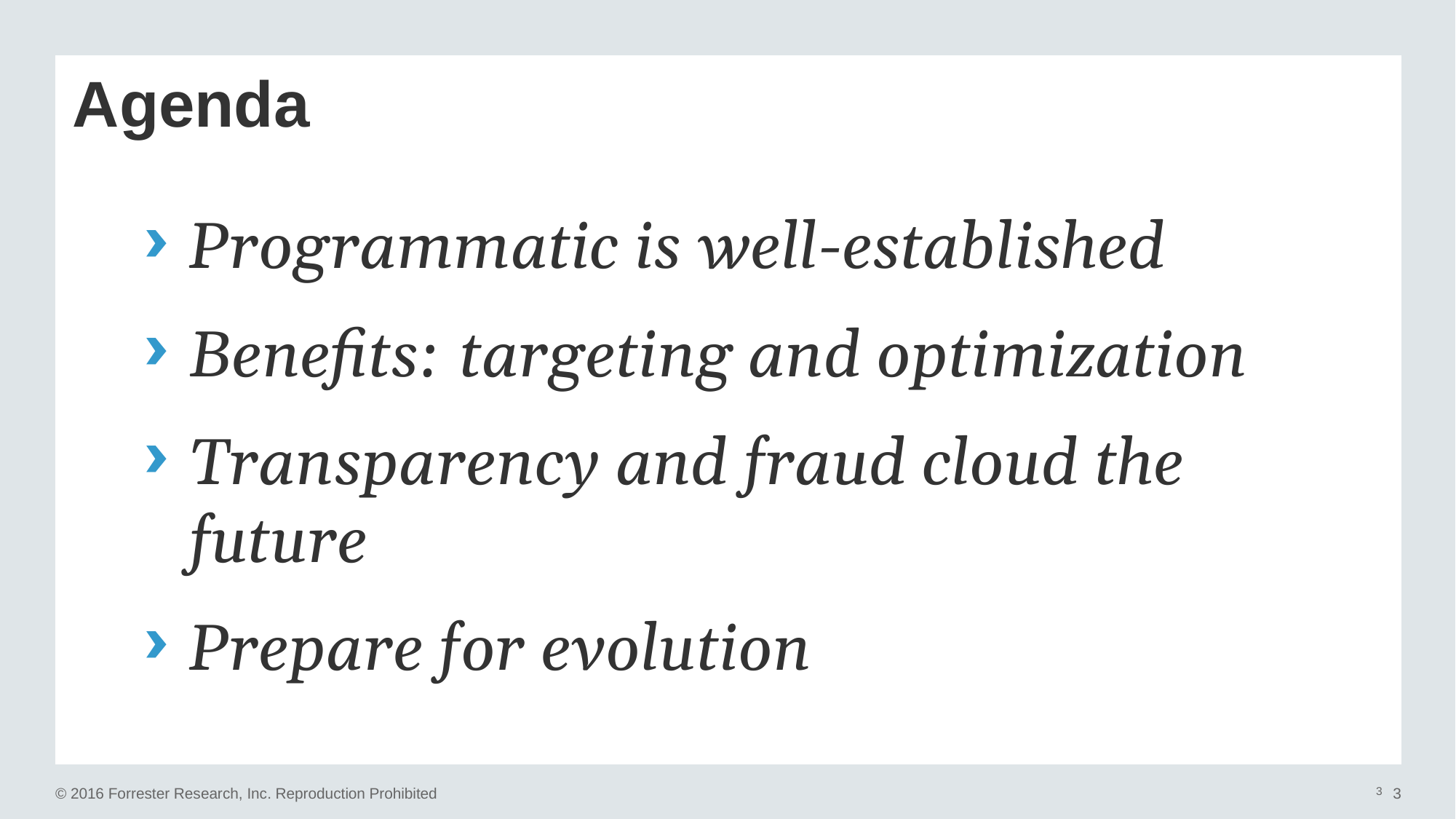

# Agenda
Programmatic is well-established
Benefits: targeting and optimization
Transparency and fraud cloud the future
Prepare for evolution